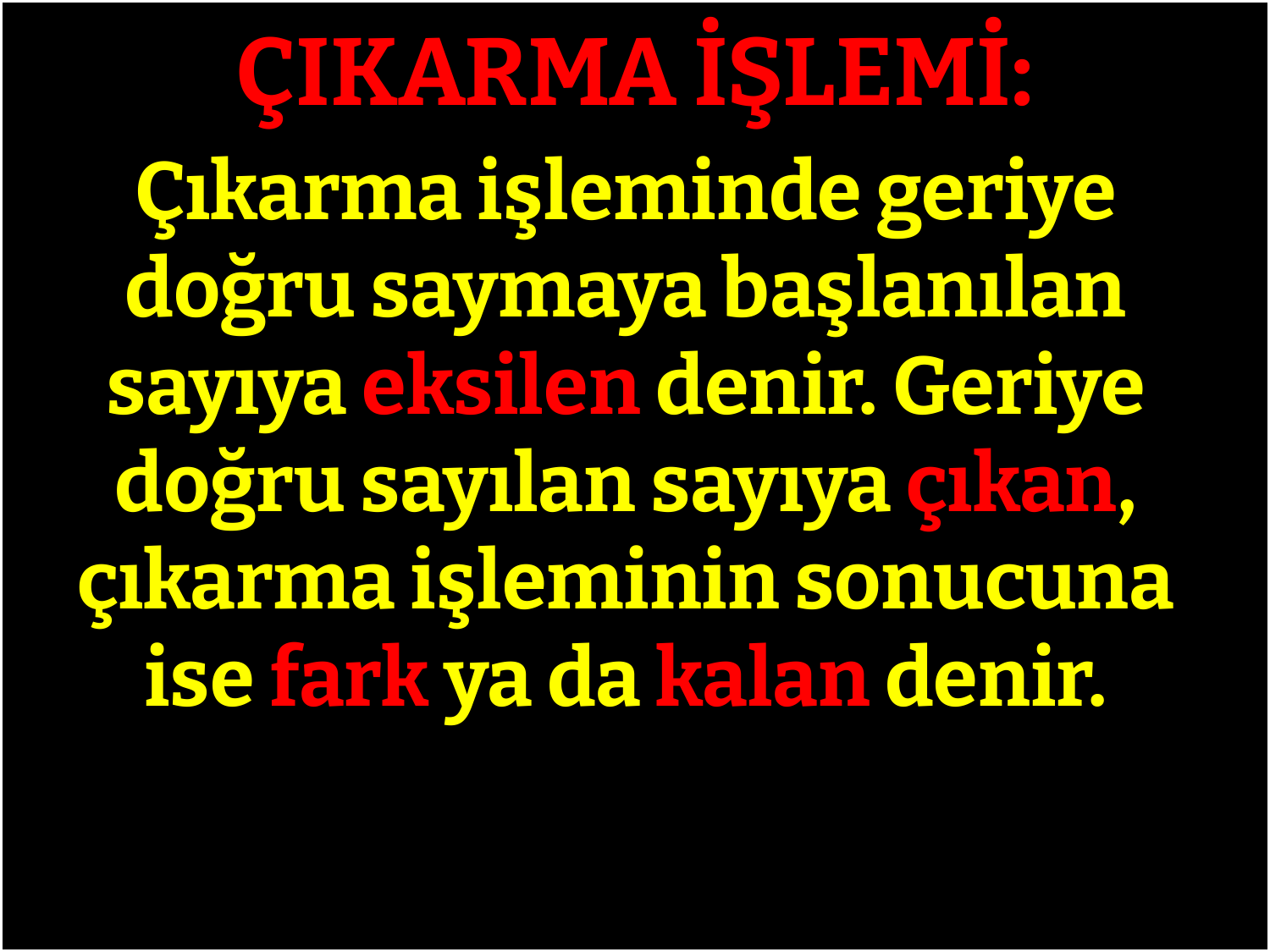

ÇIKARMA İŞLEMİ:
Çıkarma işleminde geriye doğru saymaya başlanılan sayıya eksilen denir. Geriye doğru sayılan sayıya çıkan, çıkarma işleminin sonucuna ise fark ya da kalan denir.

#